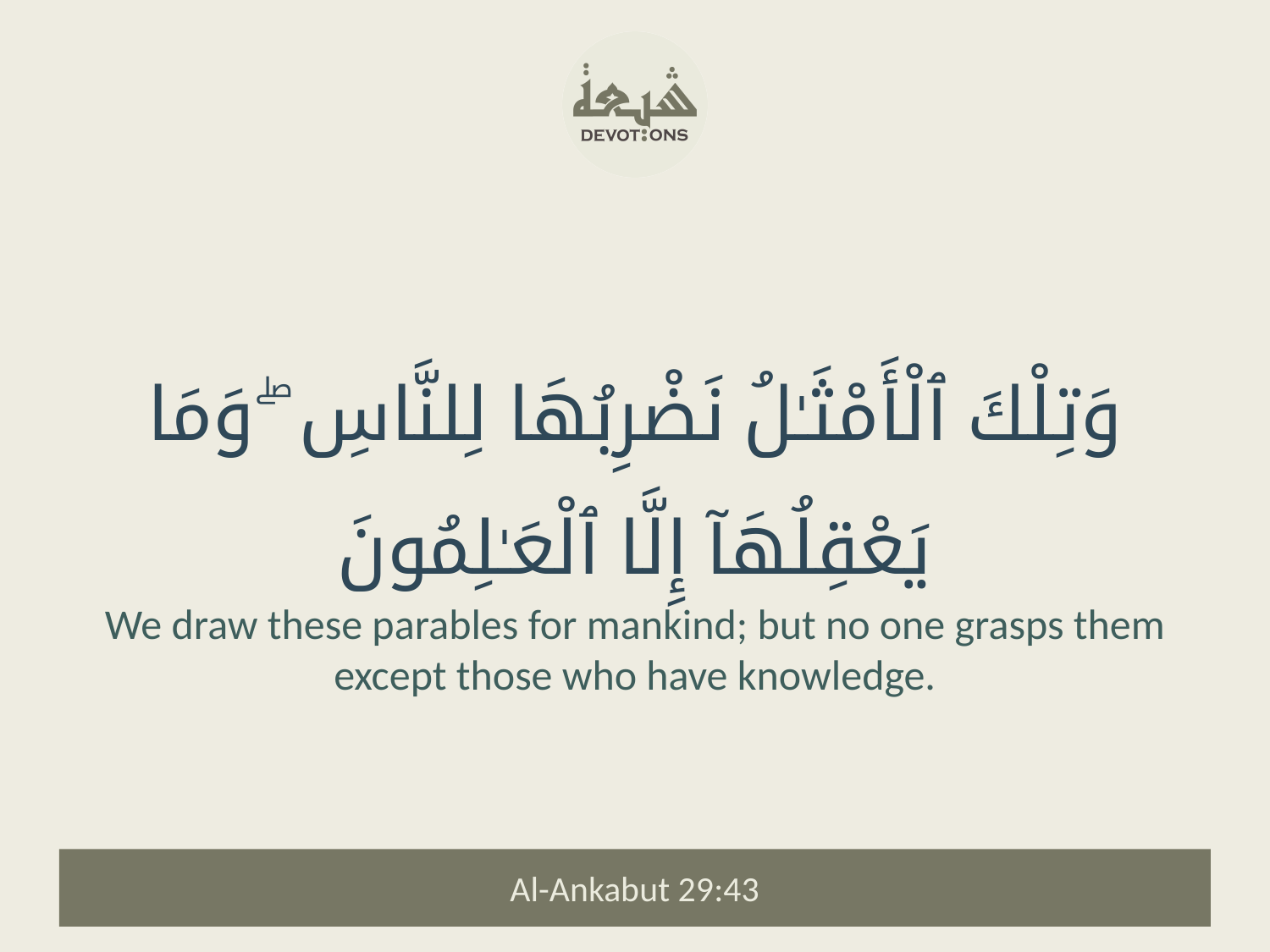

وَتِلْكَ ٱلْأَمْثَـٰلُ نَضْرِبُهَا لِلنَّاسِ ۖ وَمَا يَعْقِلُهَآ إِلَّا ٱلْعَـٰلِمُونَ
We draw these parables for mankind; but no one grasps them except those who have knowledge.
Al-Ankabut 29:43